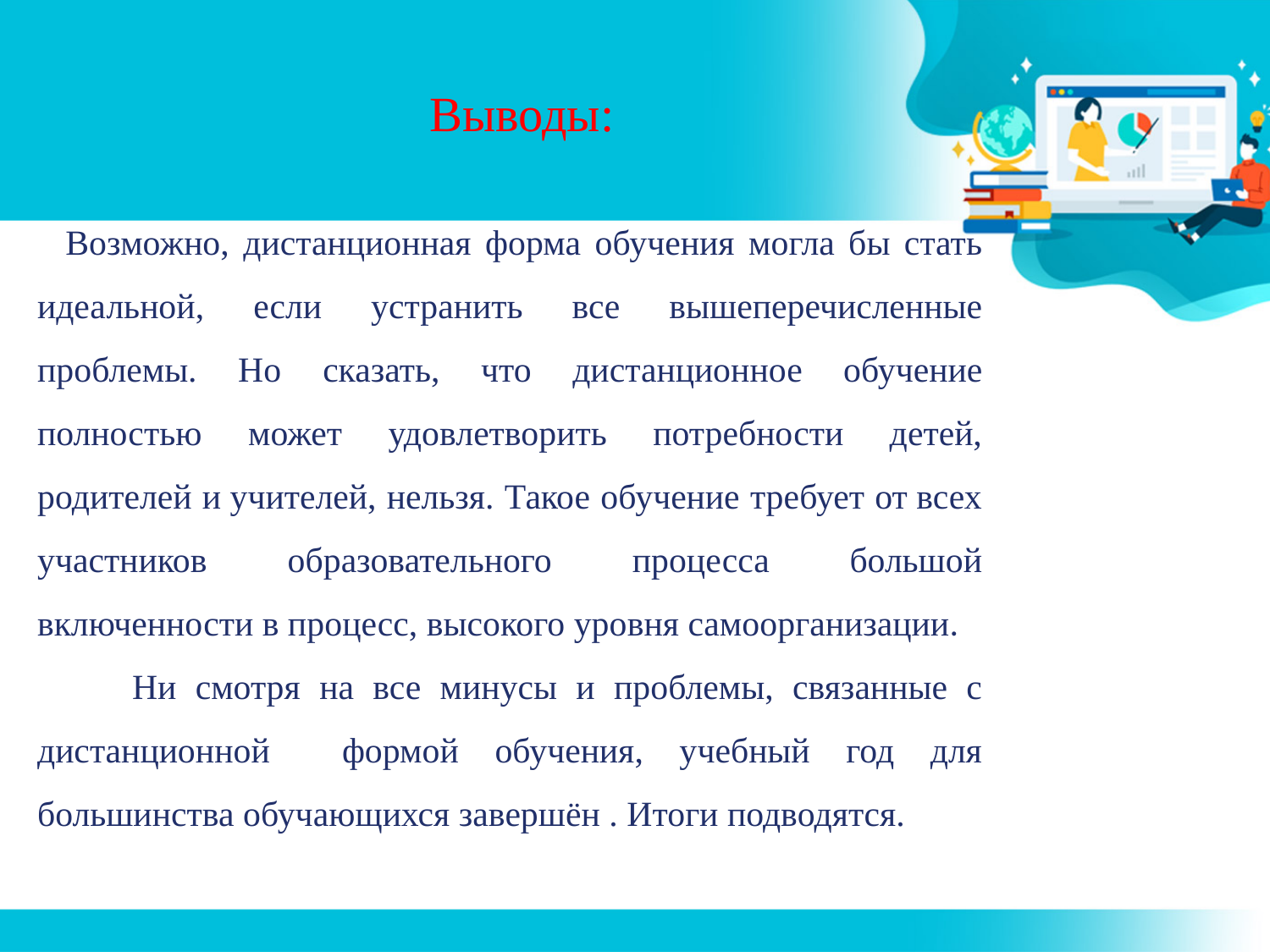

Выводы:

  Возможно, дистанционная форма обучения могла бы стать идеальной, если устранить все вышеперечисленные проблемы. Но сказать, что дистанционное обучение полностью может удовлетворить потребности детей, родителей и учителей, нельзя. Такое обучение требует от всех участников образовательного процесса большой включенности в процесс, высокого уровня самоорганизации.
     Ни смотря на все минусы и проблемы, связанные с дистанционной  формой обучения, учебный год для большинства обучающихся завершён . Итоги подводятся.